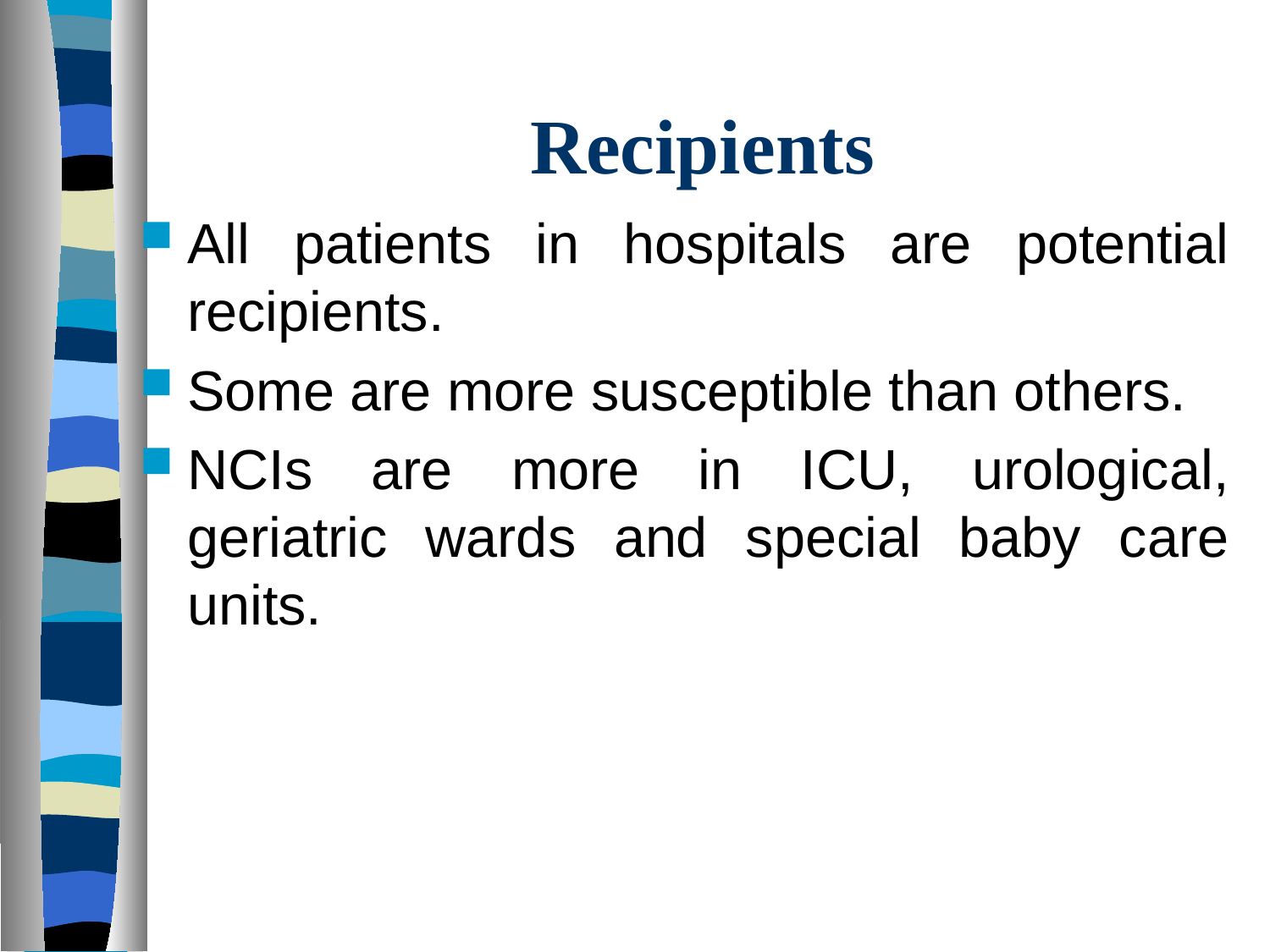

# Recipients
All patients in hospitals are potential recipients.
Some are more susceptible than others.
NCIs are more in ICU, urological, geriatric wards and special baby care units.